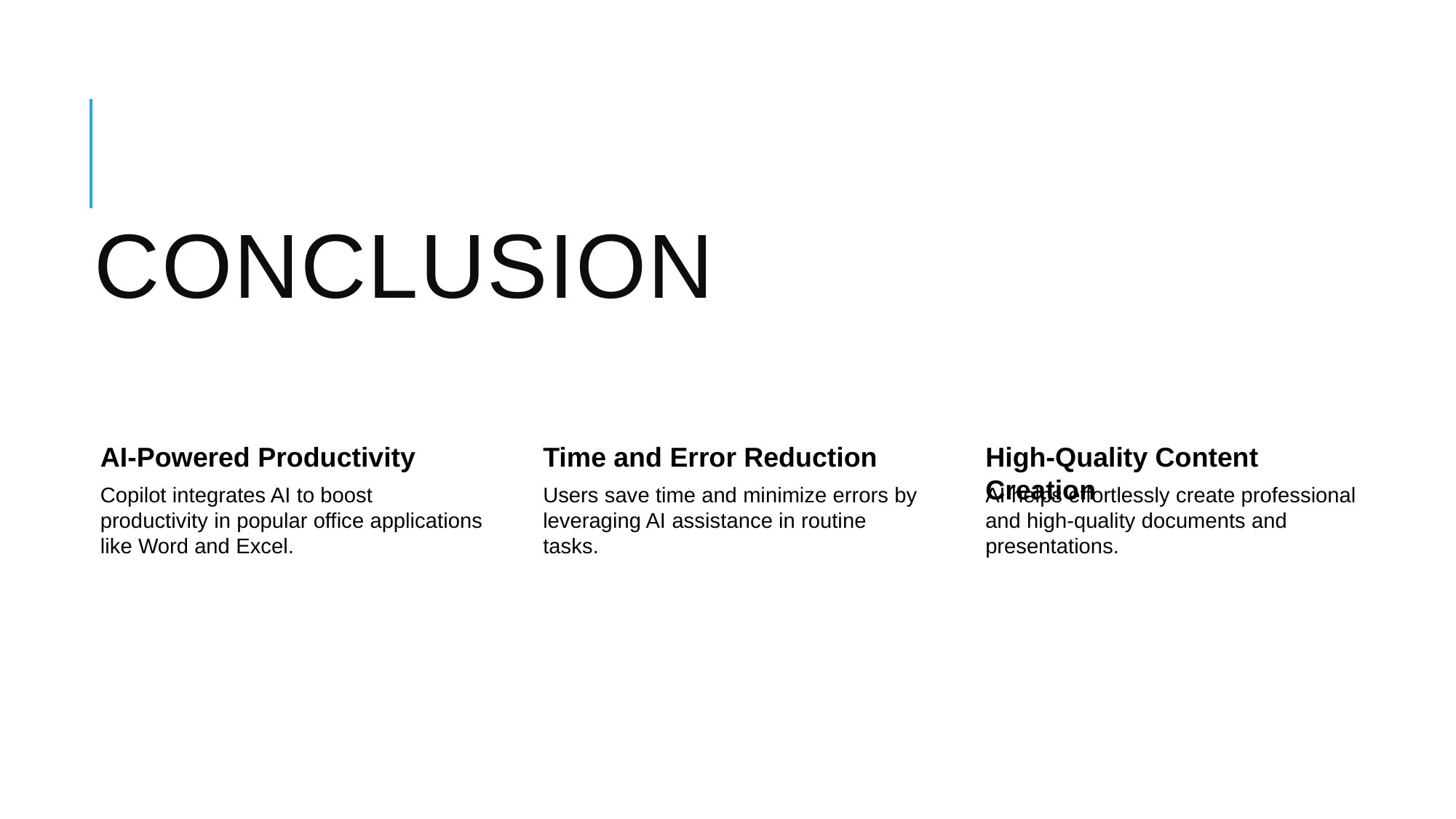

# Conclusion
AI-Powered Productivity
Copilot integrates AI to boost productivity in popular office applications like Word and Excel.
Time and Error Reduction
Users save time and minimize errors by leveraging AI assistance in routine tasks.
High-Quality Content Creation
AI helps effortlessly create professional and high-quality documents and presentations.